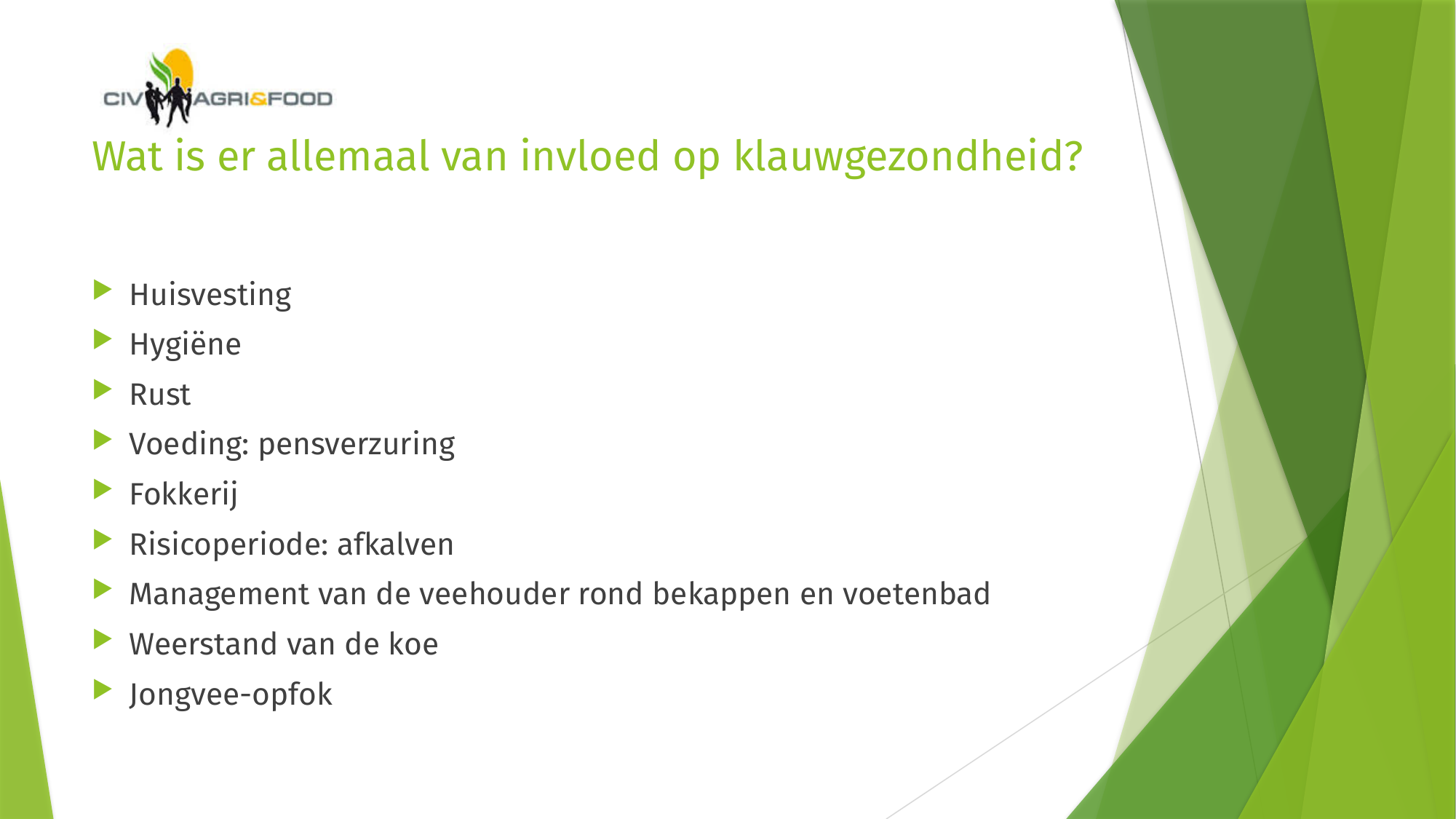

# Wat is er allemaal van invloed op klauwgezondheid?
Huisvesting
Hygiëne
Rust
Voeding: pensverzuring
Fokkerij
Risicoperiode: afkalven
Management van de veehouder rond bekappen en voetenbad
Weerstand van de koe
Jongvee-opfok